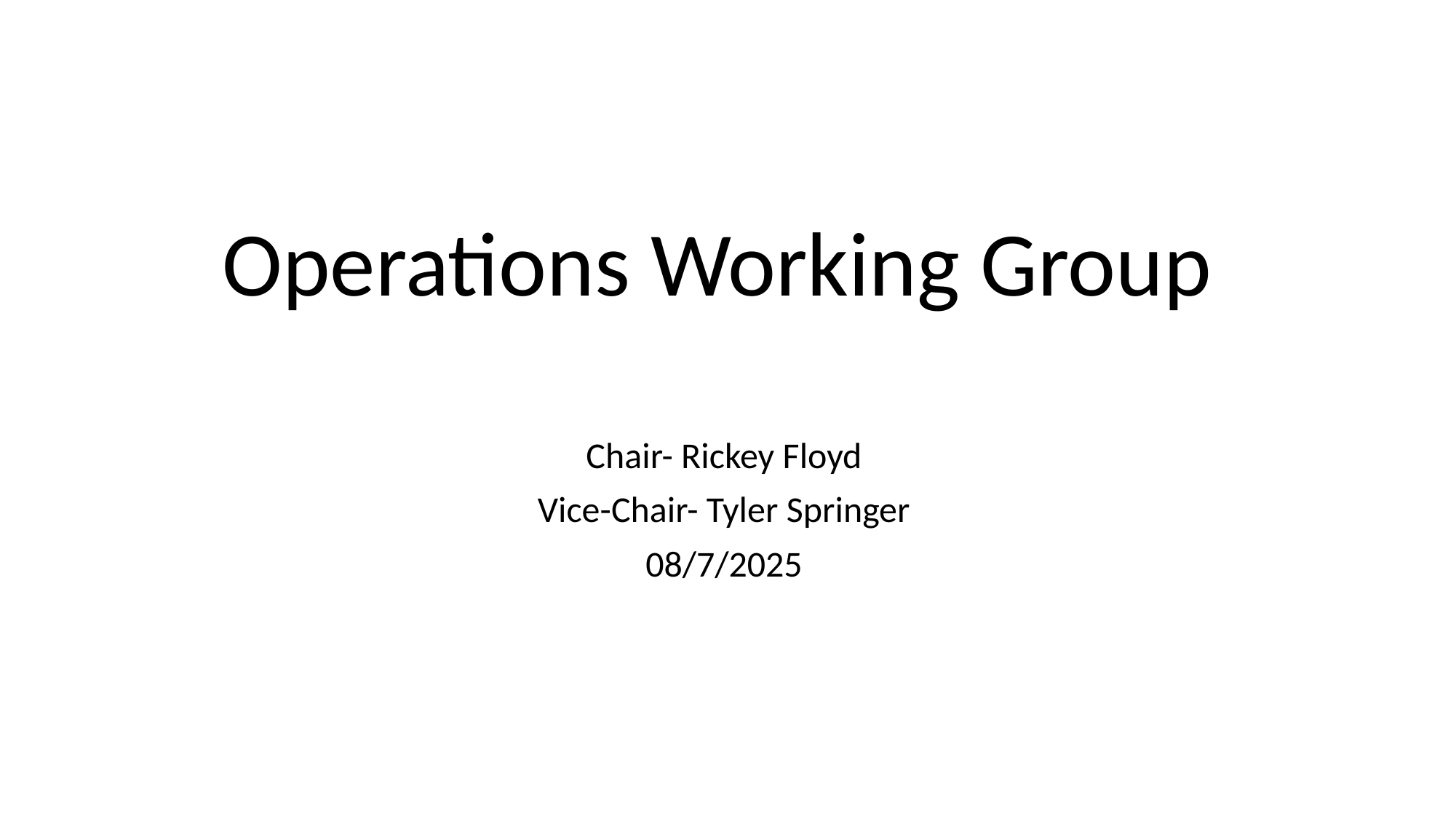

# Operations Working Group
Chair- Rickey Floyd
Vice-Chair- Tyler Springer
08/7/2025